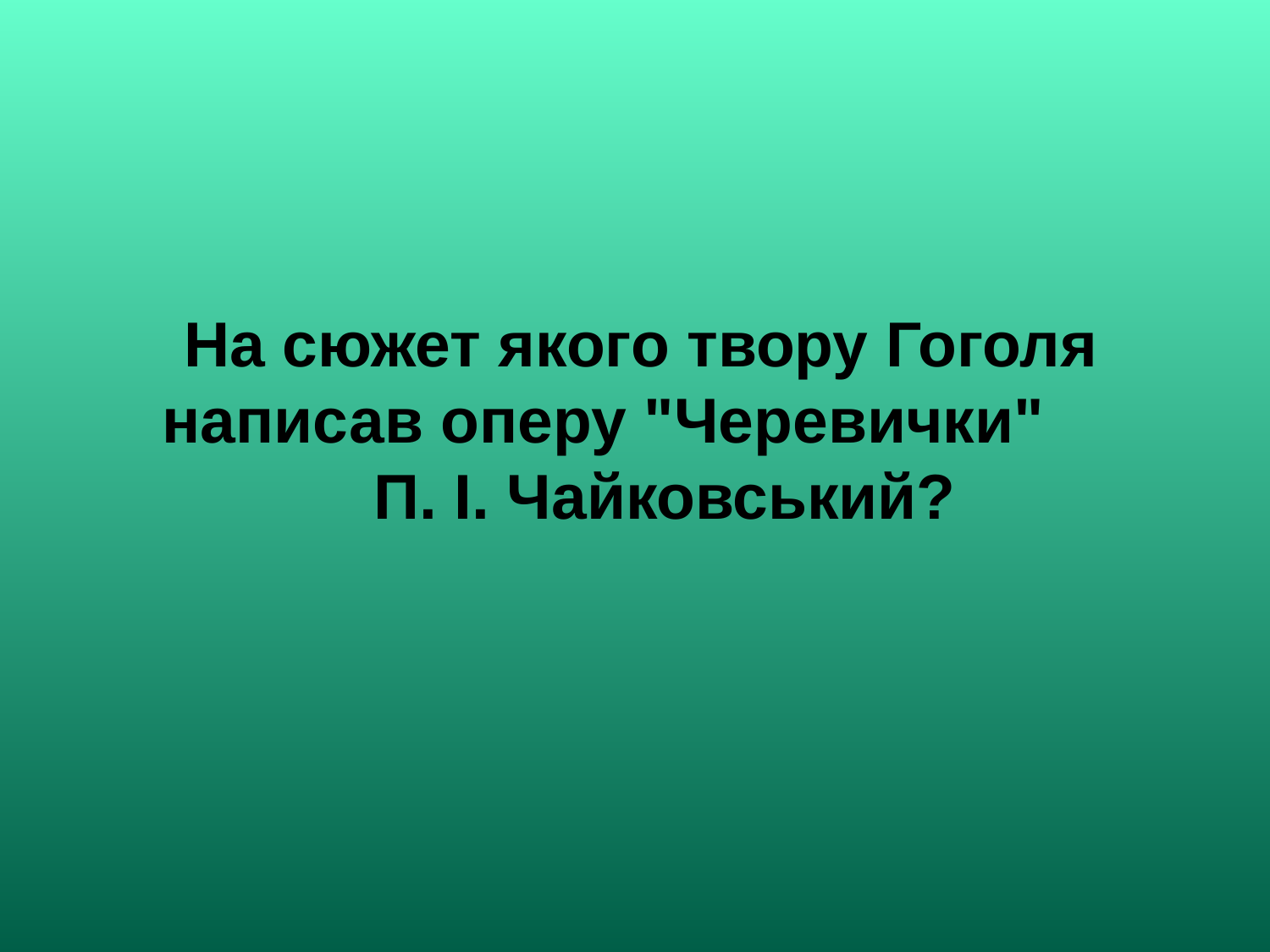

На сюжет якого твору Гоголя написав оперу "Черевички"        П. І. Чайковський?